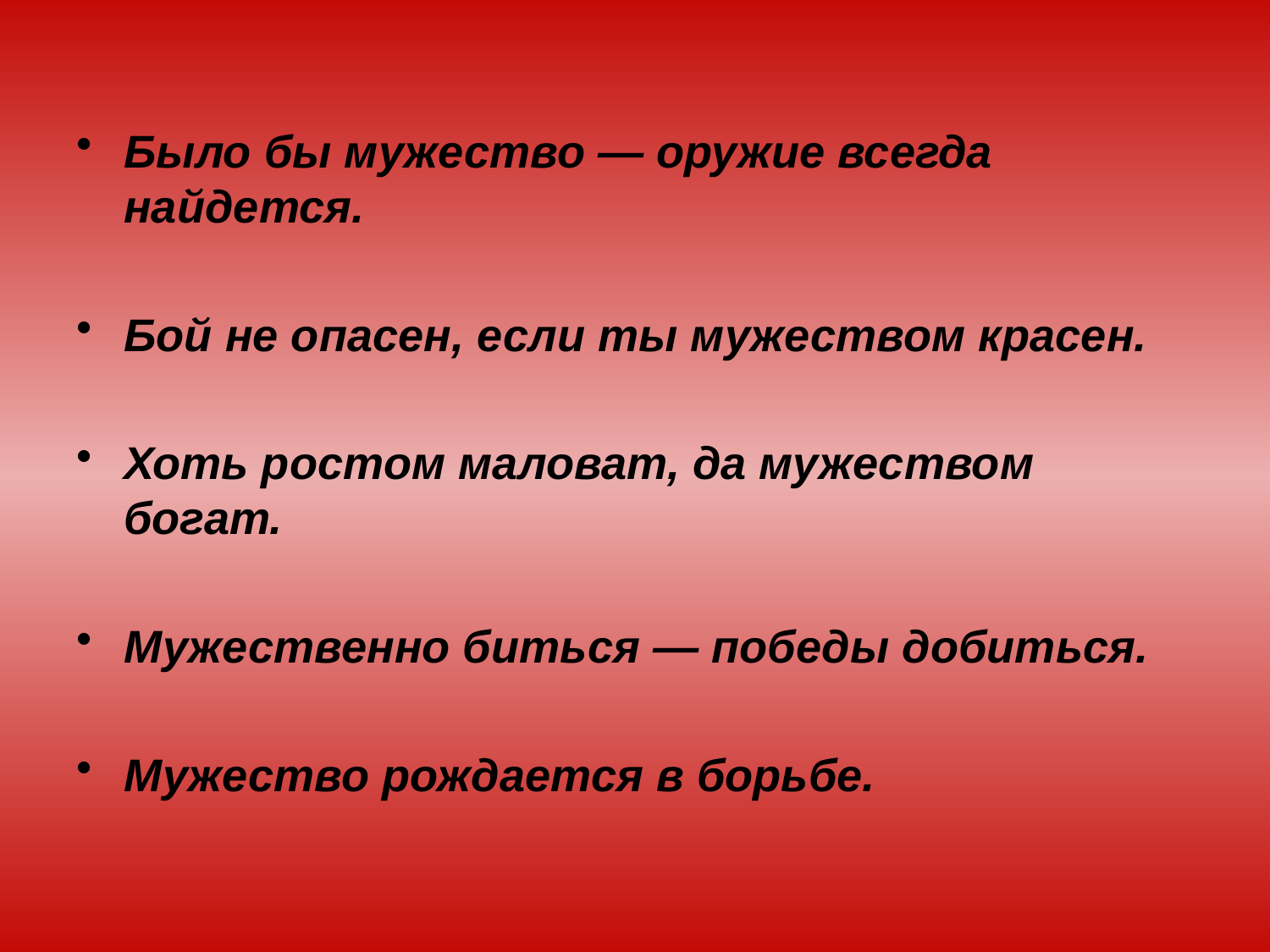

#
Было бы мужество — оружие всегда найдется.

Бой не опасен, если ты мужеством красен.

Хоть ростом маловат, да мужеством богат.

Мужественно биться — победы добиться.

Мужество рождается в борьбе.